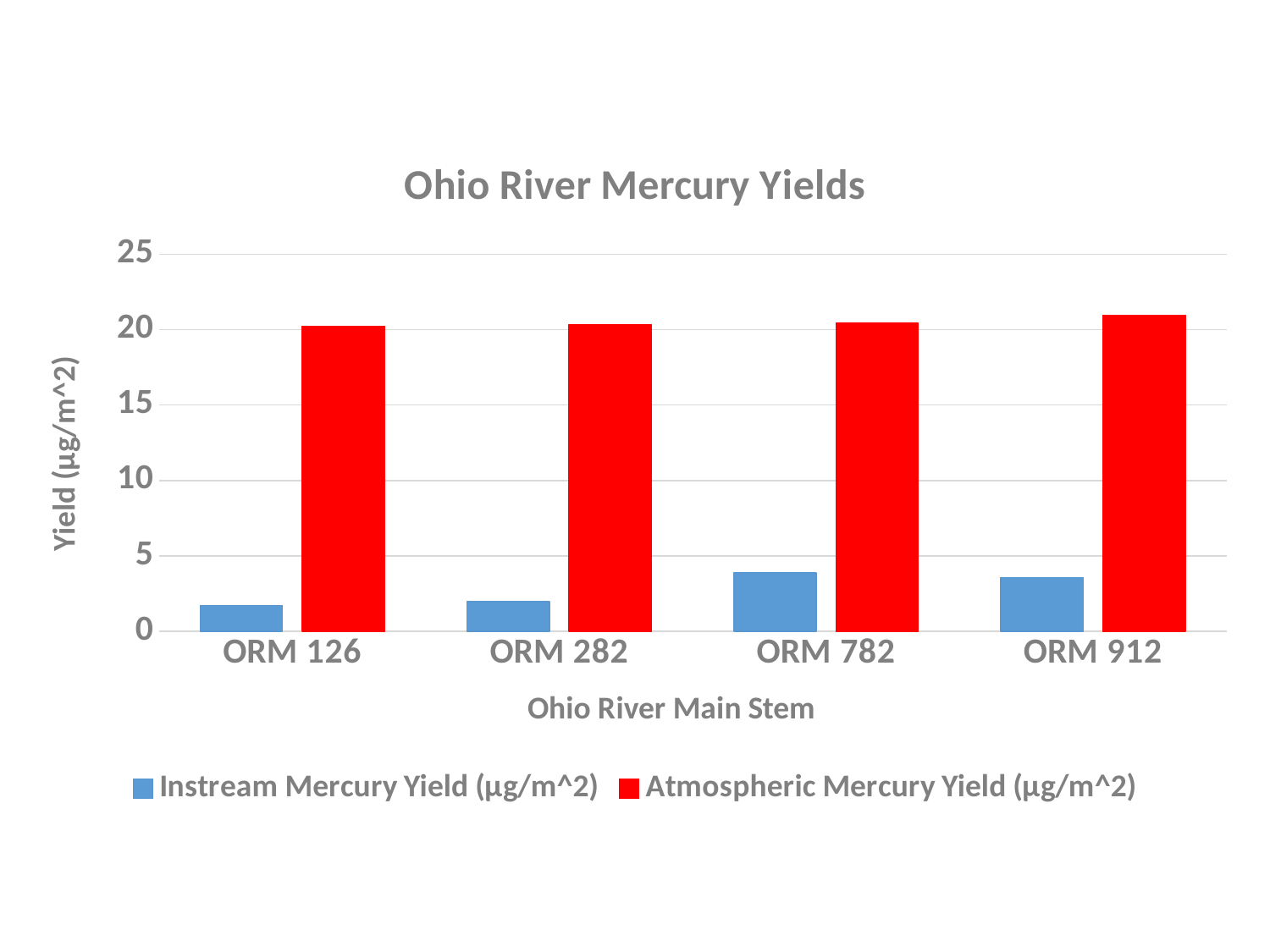

### Chart: Ohio River Mercury Yields

| Category | Instream Mercury Yield (µg/m^2) | Atmospheric Mercury Yield (µg/m^2) |
|---|---|---|
| ORM 126 | 1.7195774112000608 | 20.214732889827854 |
| ORM 282 | 1.9676577165162699 | 20.33090971277623 |
| ORM 782 | 3.859138660578331 | 20.411561342097208 |
| ORM 912 | 3.573996705254461 | 20.959609775636988 |